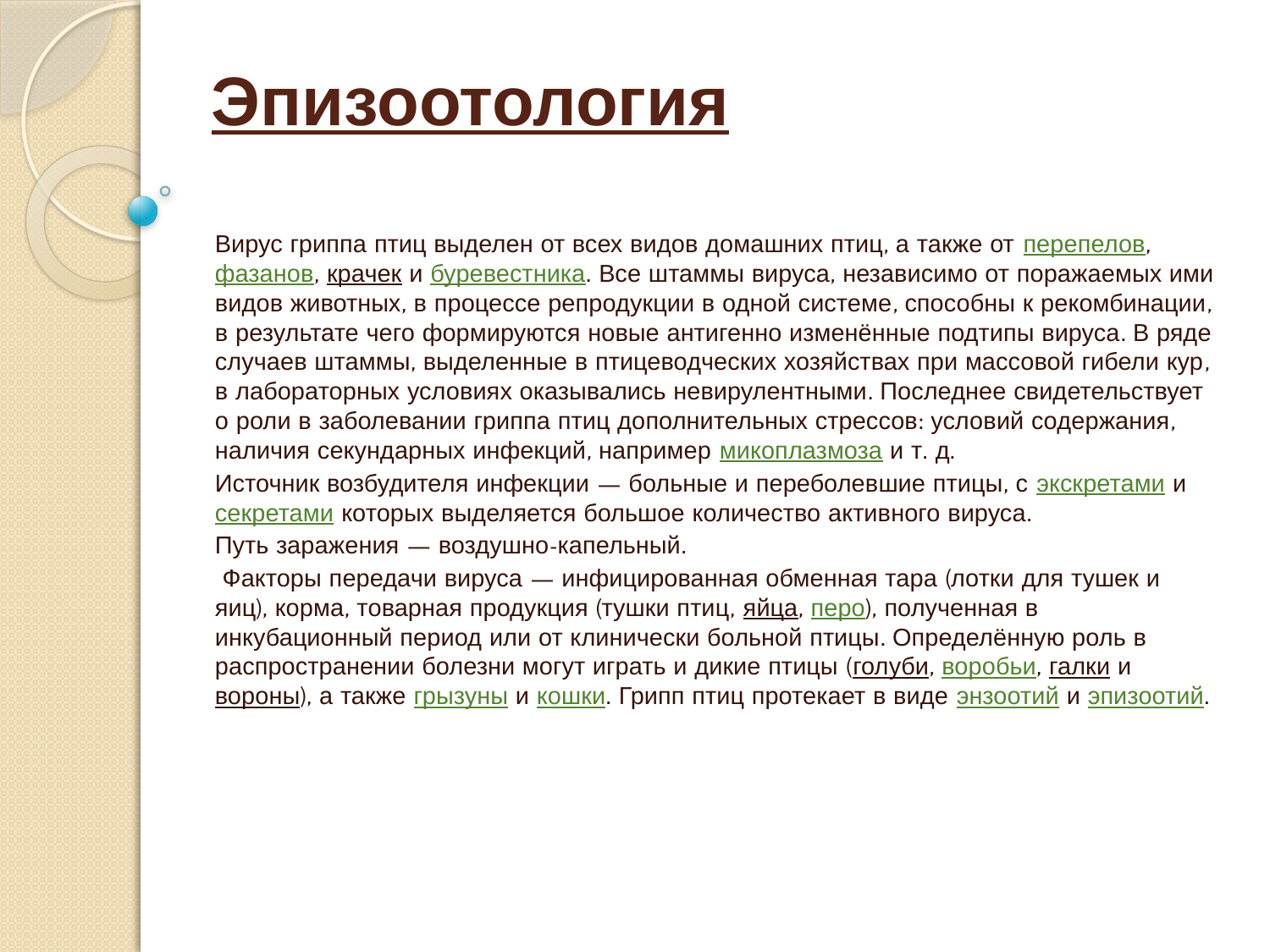

# Эпизоотология
Вирус гриппа птиц выделен от всех видов домашних птиц, а также от перепелов, фазанов, крачек и буревестника. Все штаммы вируса, независимо от поражаемых ими видов животных, в процессе репродукции в одной системе, способны к рекомбинации, в результате чего формируются новые антигенно изменённые подтипы вируса. В ряде случаев штаммы, выделенные в птицеводческих хозяйствах при массовой гибели кур, в лабораторных условиях оказывались невирулентными. Последнее свидетельствует о роли в заболевании гриппа птиц дополнительных стрессов: условий содержания, наличия секундарных инфекций, например микоплазмоза и т. д.
Источник возбудителя инфекции — больные и переболевшие птицы, с экскретами и секретами которых выделяется большое количество активного вируса.
Путь заражения — воздушно-капельный.
 Факторы передачи вируса — инфицированная обменная тара (лотки для тушек и яиц), корма, товарная продукция (тушки птиц, яйца, перо), полученная в инкубационный период или от клинически больной птицы. Определённую роль в распространении болезни могут играть и дикие птицы (голуби, воробьи, галки и вороны), а также грызуны и кошки. Грипп птиц протекает в виде энзоотий и эпизоотий.